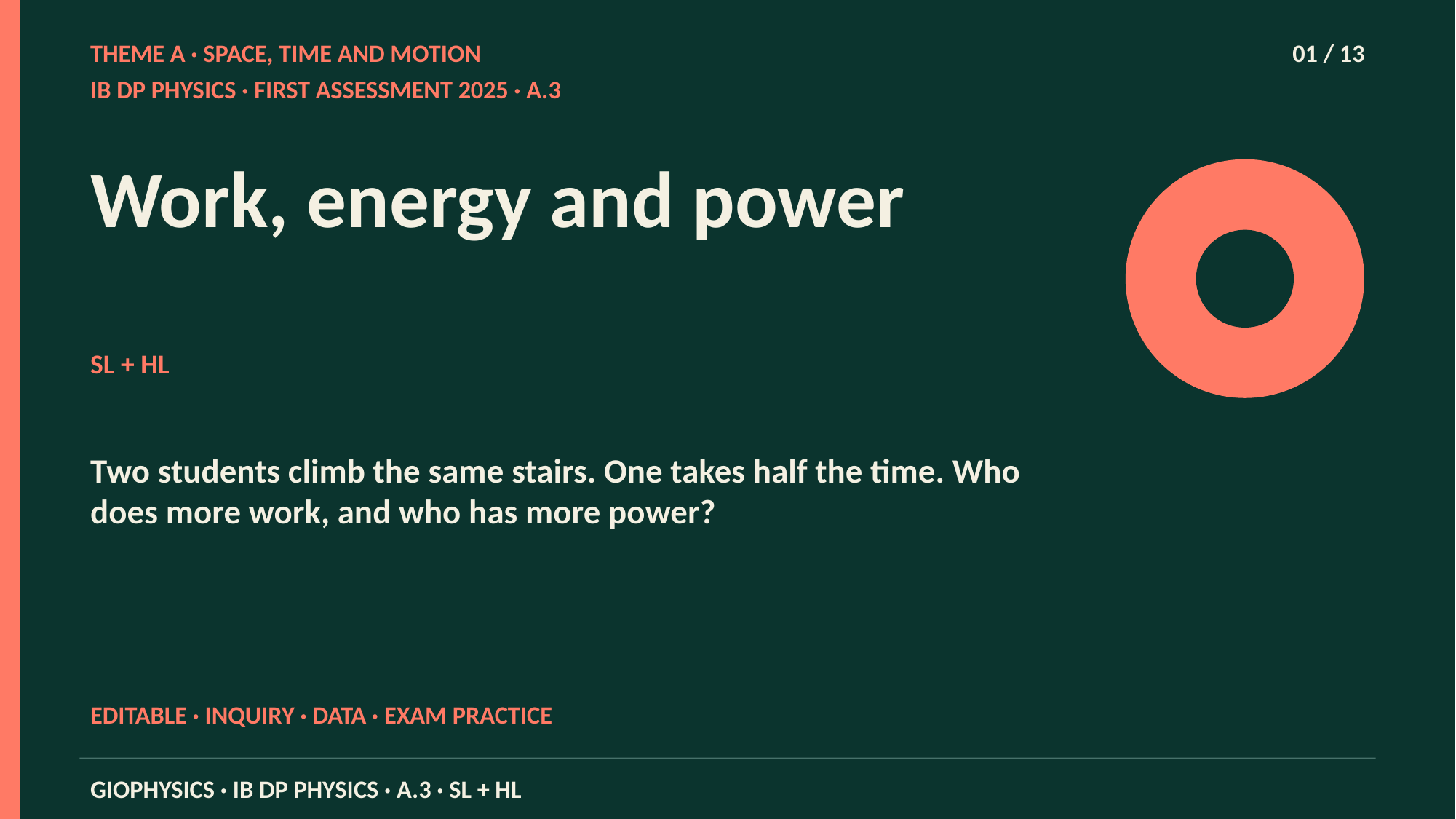

THEME A · SPACE, TIME AND MOTION
01 / 13
IB DP PHYSICS · FIRST ASSESSMENT 2025 · A.3
Work, energy and power

SL + HL
Two students climb the same stairs. One takes half the time. Who does more work, and who has more power?
EDITABLE · INQUIRY · DATA · EXAM PRACTICE

GIOPHYSICS · IB DP PHYSICS · A.3 · SL + HL